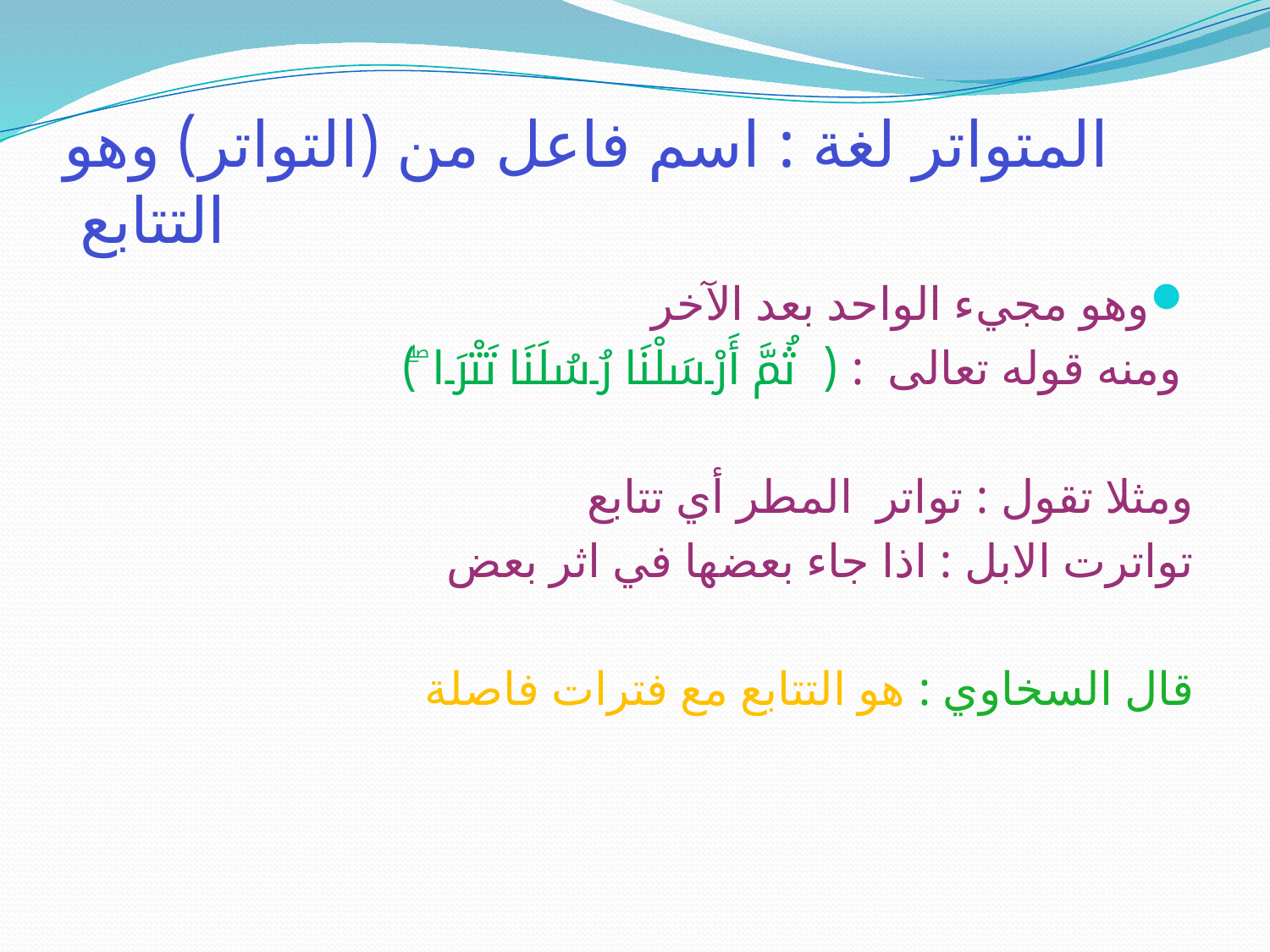

# المتواتر لغة : اسم فاعل من (التواتر) وهو التتابع
وهو مجيء الواحد بعد الآخر
 ومنه قوله تعالى  : ( ثُمَّ أَرْسَلْنَا رُسُلَنَا تَتْرَا ۖ)

ومثلا تقول : تواتر  المطر أي تتابع
تواترت الابل : اذا جاء بعضها في اثر بعض

قال السخاوي : هو التتابع مع فترات فاصلة